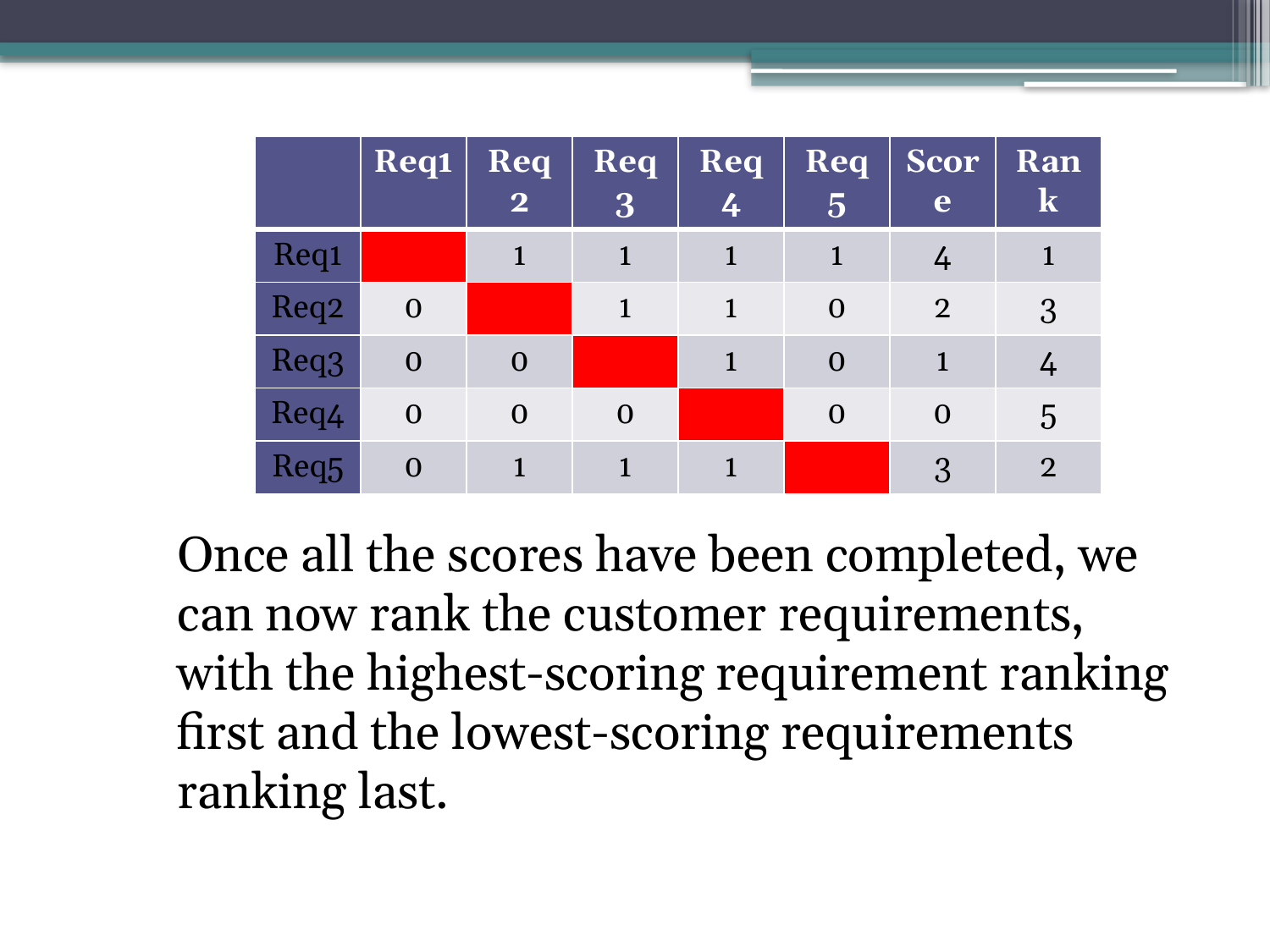

|  | Req1 | Req2 | Req3 | Req4 | Req5 | Score | Rank |
| --- | --- | --- | --- | --- | --- | --- | --- |
| Req1 |  | 1 | 1 | 1 | 1 | 4 | 1 |
| Req2 | 0 |  | 1 | 1 | 0 | 2 | 3 |
| Req3 | 0 | 0 |  | 1 | 0 | 1 | 4 |
| Req4 | 0 | 0 | 0 |  | 0 | 0 | 5 |
| Req5 | 0 | 1 | 1 | 1 |  | 3 | 2 |
Once all the scores have been completed, we can now rank the customer requirements, with the highest-scoring requirement ranking ﬁrst and the lowest-scoring requirements ranking last.